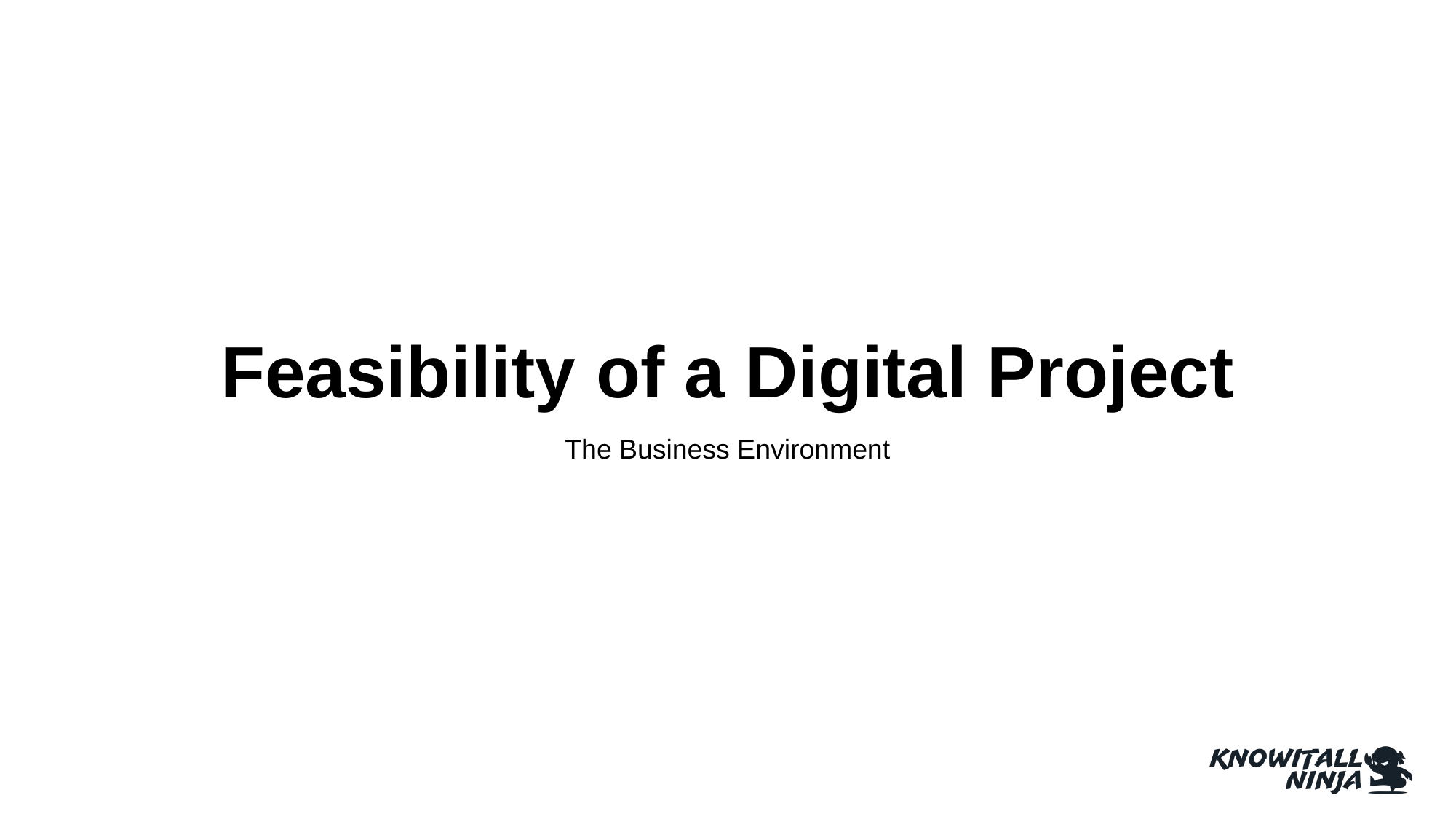

# Feasibility of a Digital Project
The Business Environment